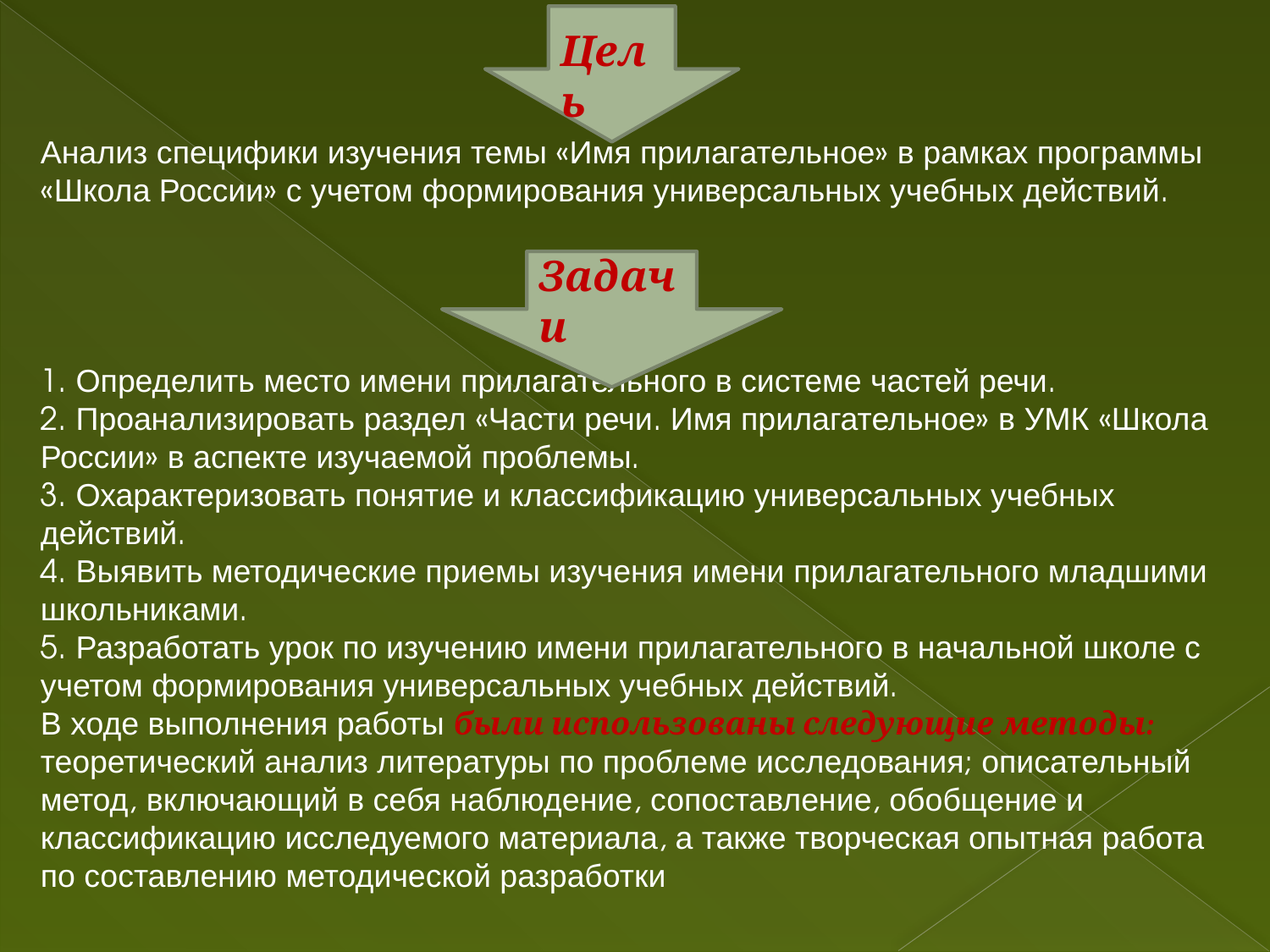

Цель
Анализ специфики изучения темы «Имя прилагательное» в рамках программы «Школа России» с учетом формирования универсальных учебных действий.

1. Определить место имени прилагательного в системе частей речи.
2. Проанализировать раздел «Части речи. Имя прилагательное» в УМК «Школа России» в аспекте изучаемой проблемы.
3. Охарактеризовать понятие и классификацию универсальных учебных действий.
4. Выявить методические приемы изучения имени прилагательного младшими школьниками.
5. Разработать урок по изучению имени прилагательного в начальной школе с учетом формирования универсальных учебных действий.
В ходе выполнения работы были использованы следующие методы: теоретический анализ литературы по проблеме исследования; описательный метод, включающий в себя наблюдение, сопоставление, обобщение и классификацию исследуемого материала, а также творческая опытная работа по составлению методической разработки
Задачи